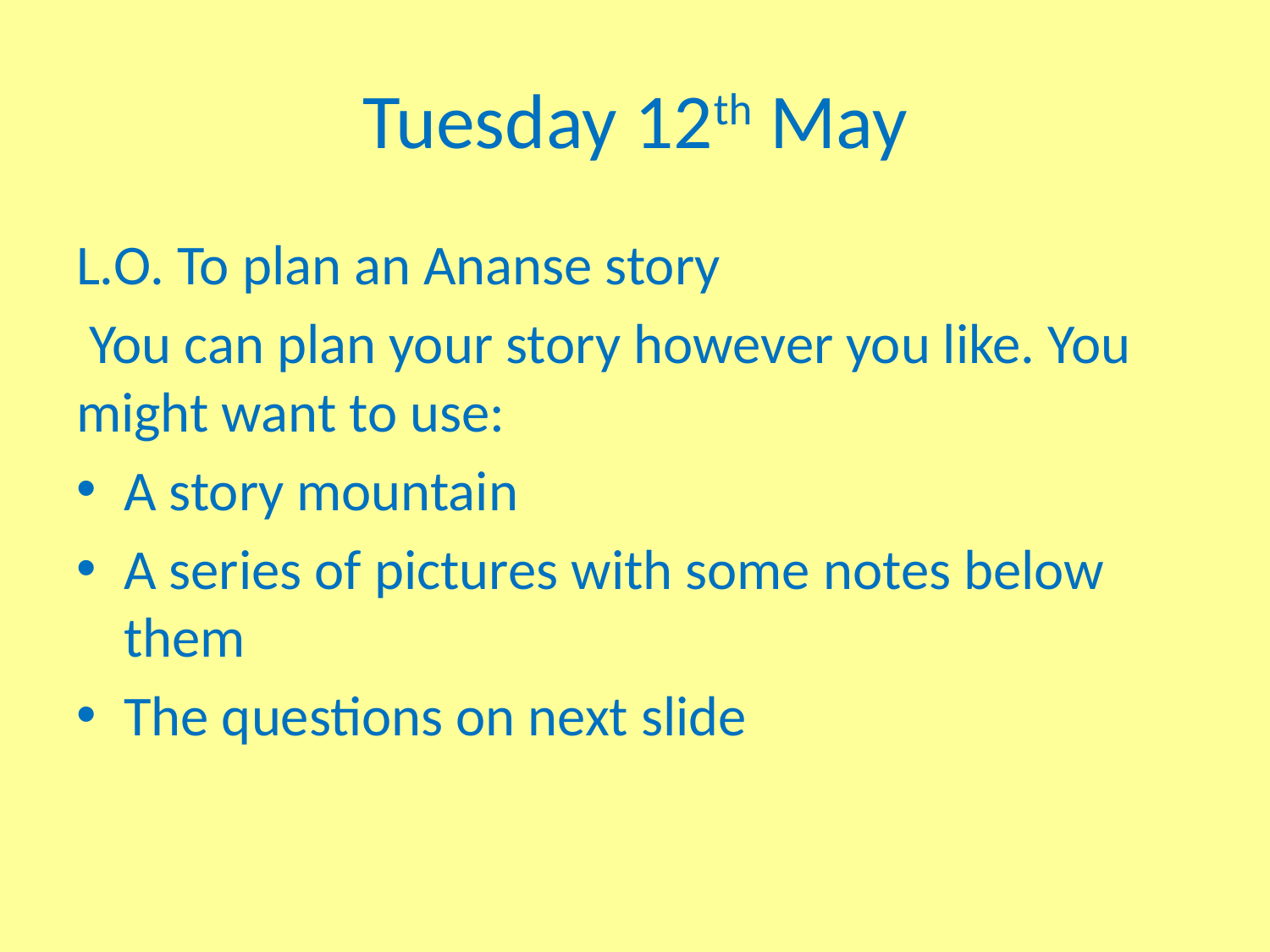

# Tuesday 12th May
L.O. To plan an Ananse story
 You can plan your story however you like. You might want to use:
A story mountain
A series of pictures with some notes below them
The questions on next slide